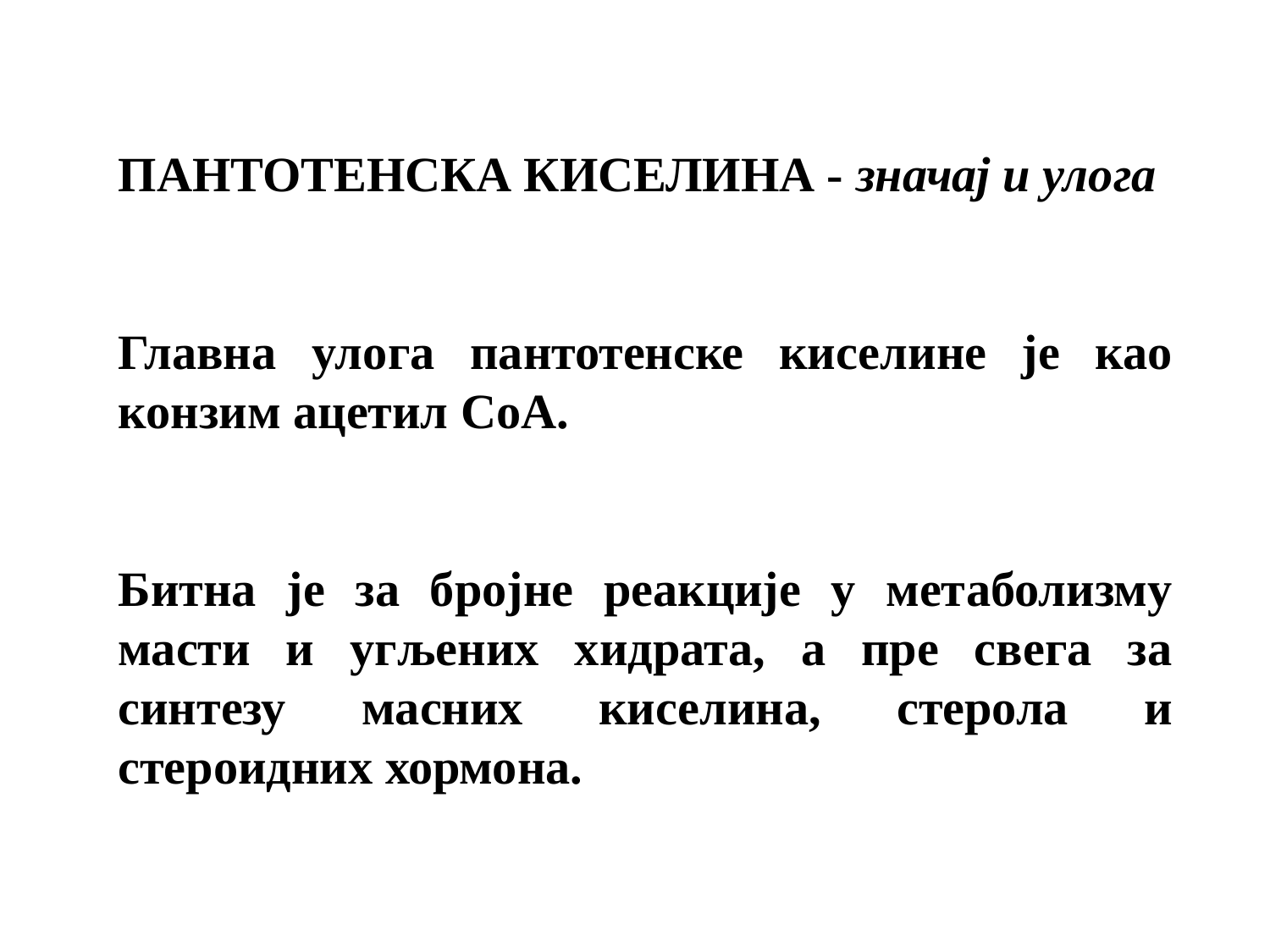

ПАНТОТЕНСКА КИСЕЛИНА - значај и улога

Главна улога пантотенске киселине је као конзим ацетил CoA.

Битна је за бројне реакције у метаболизму масти и угљених хидрата, а пре свега за синтезу масних киселина, стерола и стероидних хормона.